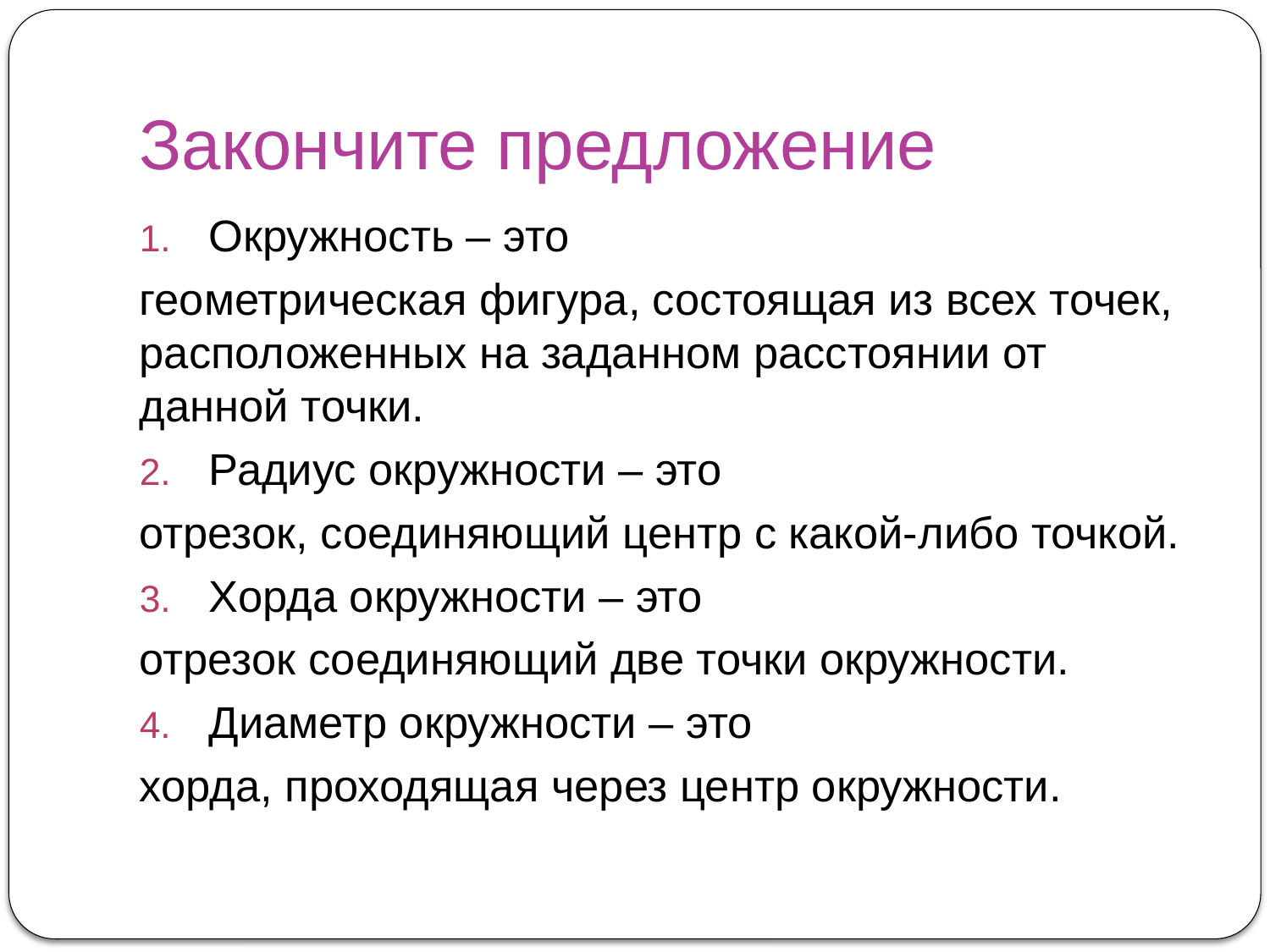

# Закончите предложение
Окружность – это
геометрическая фигура, состоящая из всех точек, расположенных на заданном расстоянии от данной точки.
Радиус окружности – это
отрезок, соединяющий центр с какой-либо точкой.
Хорда окружности – это
отрезок соединяющий две точки окружности.
Диаметр окружности – это
хорда, проходящая через центр окружности.